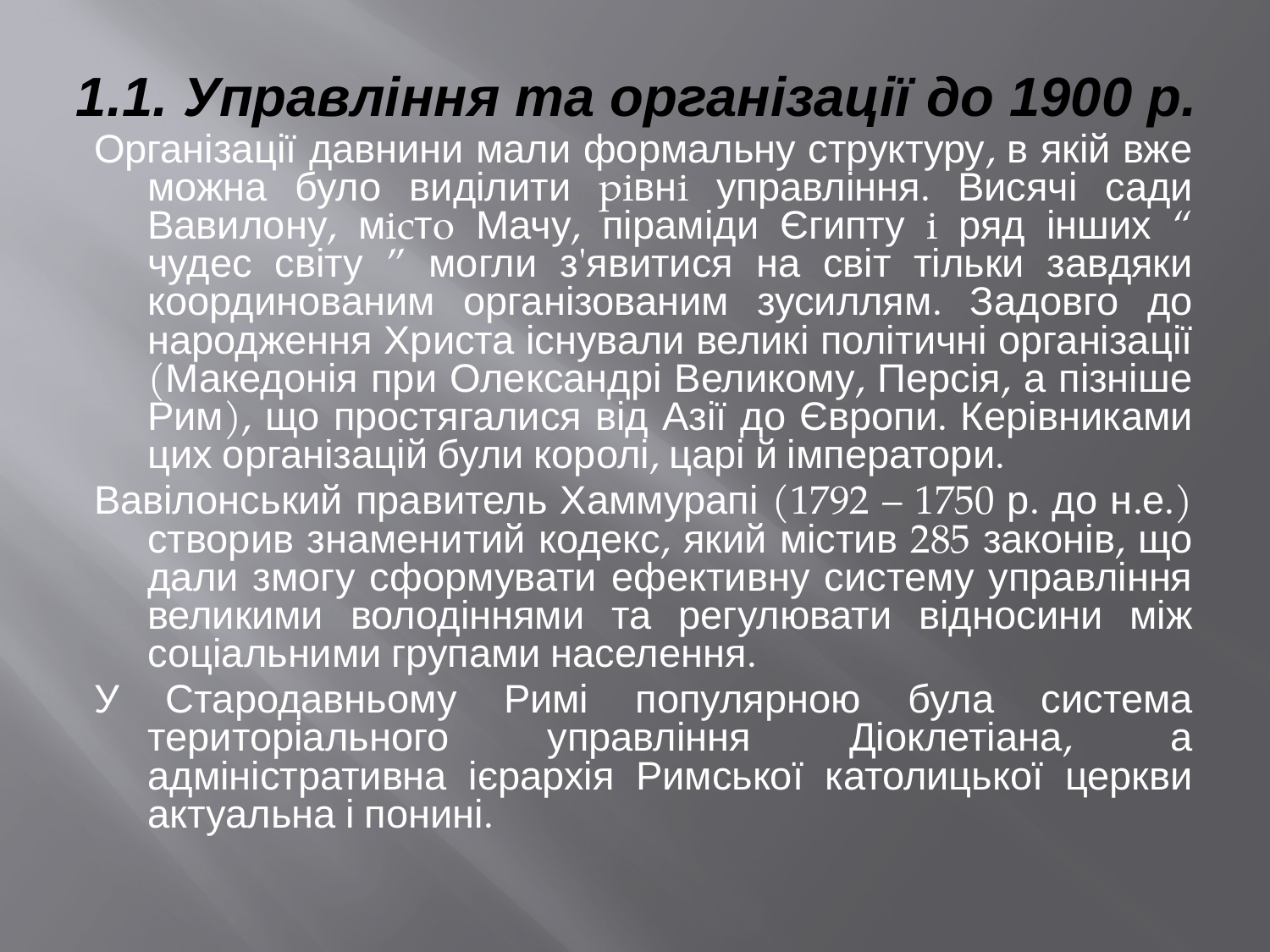

# 1.1. Управління та організації до 1900 р.
Організації давнини мали формальну структуру, в якій вже можна було виділити piвнi управління. Висячі сади Вавилону, мicтo Мачу, піраміди Єгипту i ряд інших “ чудес світу ” могли з'явитися на світ тільки завдяки координованим організованим зусиллям. Задовго до народження Христа існували великі політичні організації (Македонія при Олександрі Великому, Персія, а пізніше Рим), що простягалися від Азії до Європи. Керівниками цих організацій були королі, царі й імператори.
Вавілонський правитель Хаммурапі (1792 – 1750 р. до н.е.) створив знаменитий кодекс, який містив 285 законів, що дали змогу сформувати ефективну систему управління великими володіннями та регулювати відносини між соціальними групами населення.
У Стародавньому Римі популярною була система територіального управління Діоклетіана, а адміністративна ієрархія Римської католицької церкви актуальна і понині.